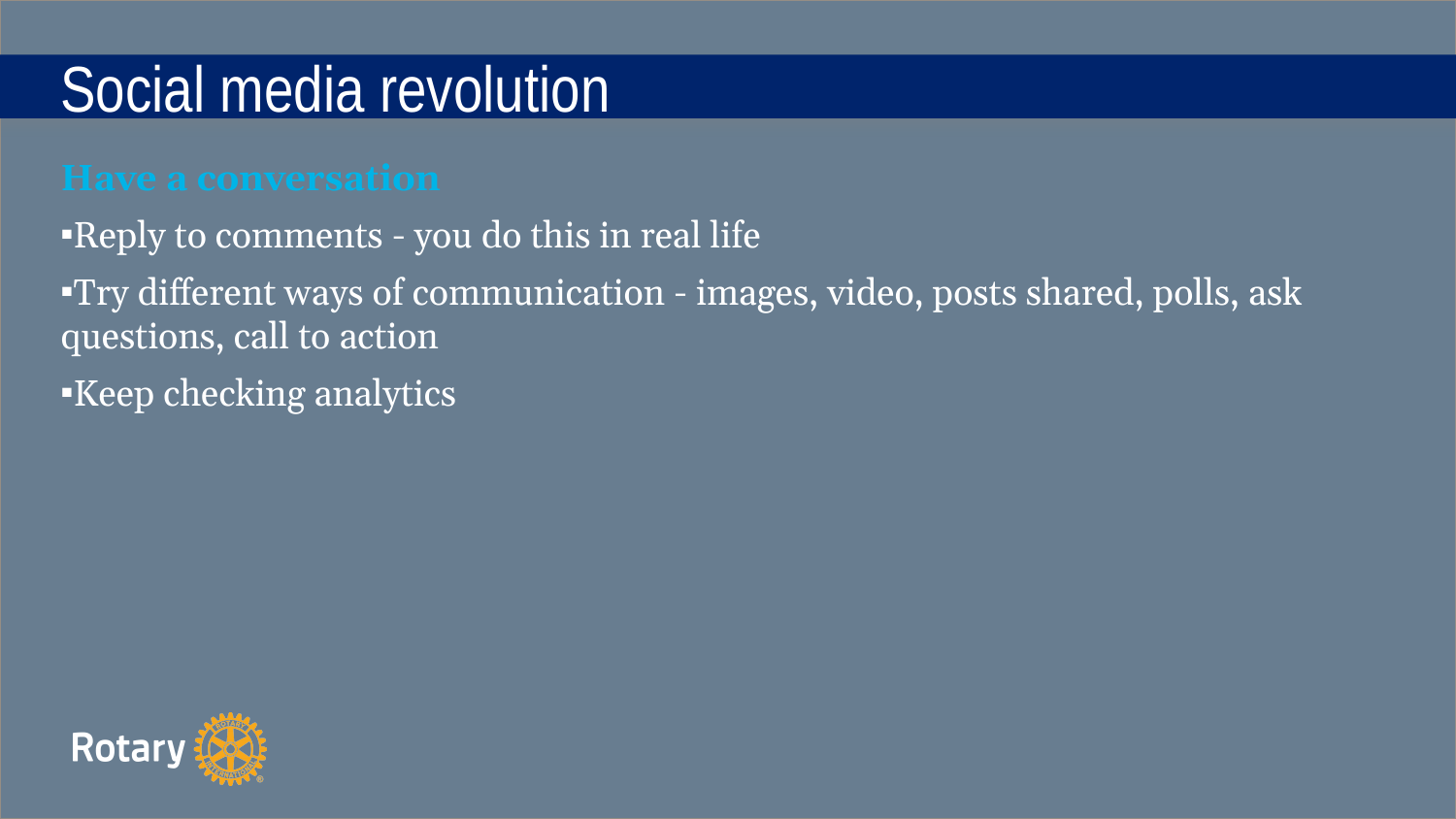

# Social media revolution
Have a conversation
Reply to comments - you do this in real life
Try different ways of communication - images, video, posts shared, polls, ask questions, call to action
Keep checking analytics